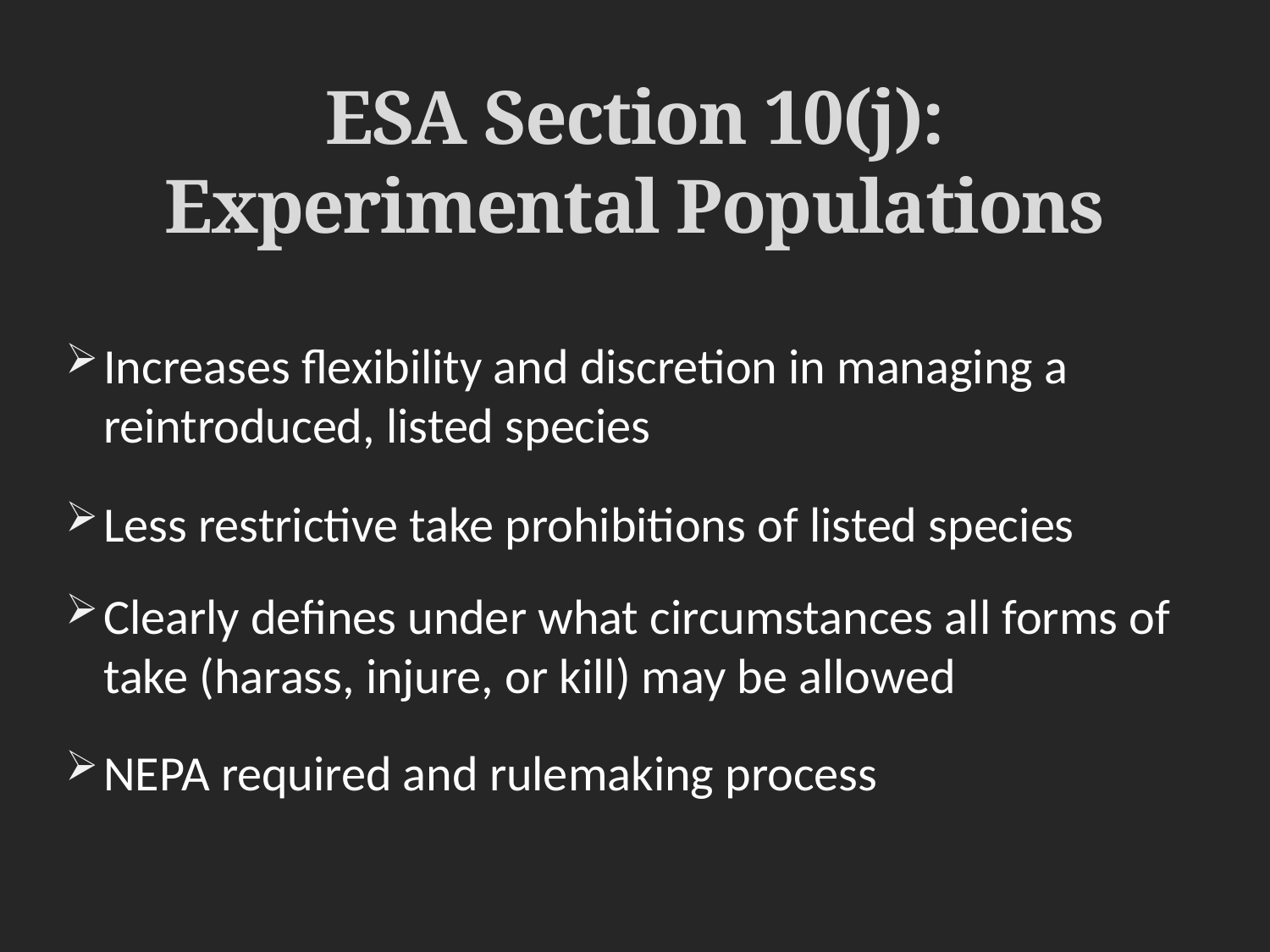

# ESA Section 10(j): Experimental Populations
Increases flexibility and discretion in managing a reintroduced, listed species

Less restrictive take prohibitions of listed species

Clearly defines under what circumstances all forms of take (harass, injure, or kill) may be allowed

NEPA required and rulemaking process